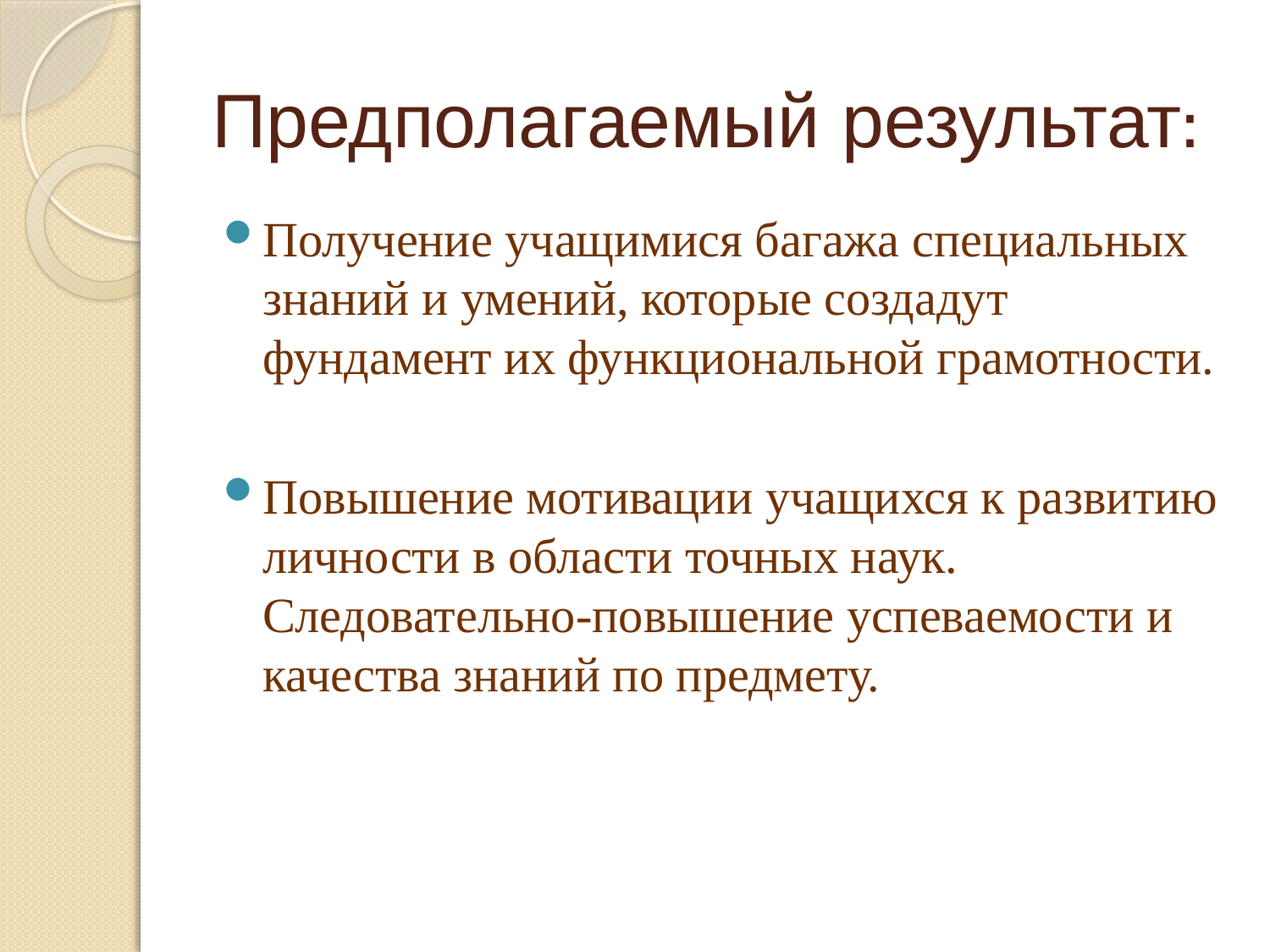

# Предполагаемый результат:
Получение учащимися багажа специальных знаний и умений, которые создадут фундамент их функциональной грамотности.

Повышение мотивации учащихся к развитию личности в области точных наук. Следовательно-повышение успеваемости и качества знаний по предмету.